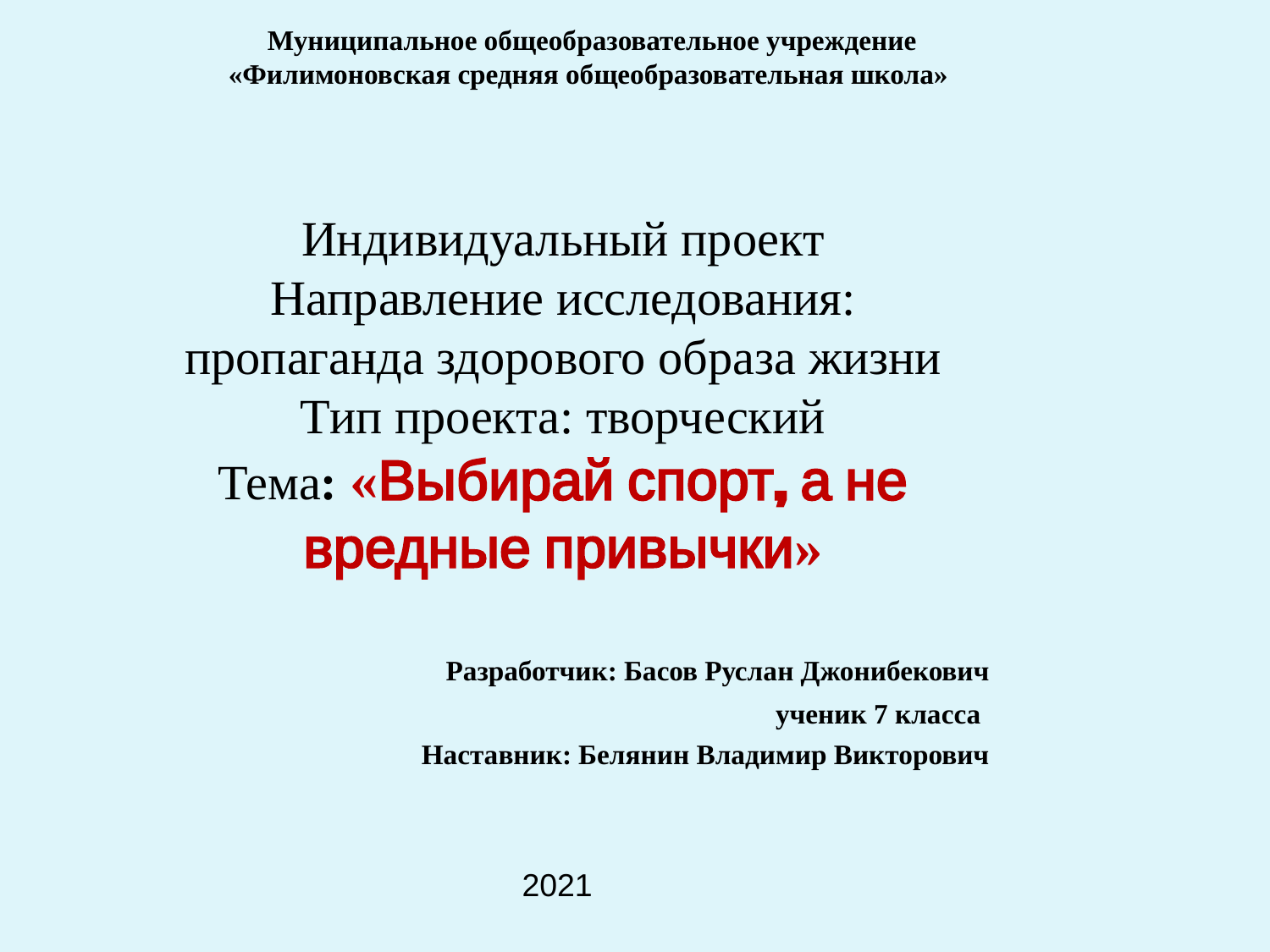

Муниципальное общеобразовательное учреждение
«Филимоновская средняя общеобразовательная школа»
# Индивидуальный проект Направление исследования: пропаганда здорового образа жизни Тип проекта: творческий Тема: «Выбирай спорт, а не вредные привычки»
Разработчик: Басов Руслан Джонибекович
ученик 7 класса
Наставник: Белянин Владимир Викторович

              2021